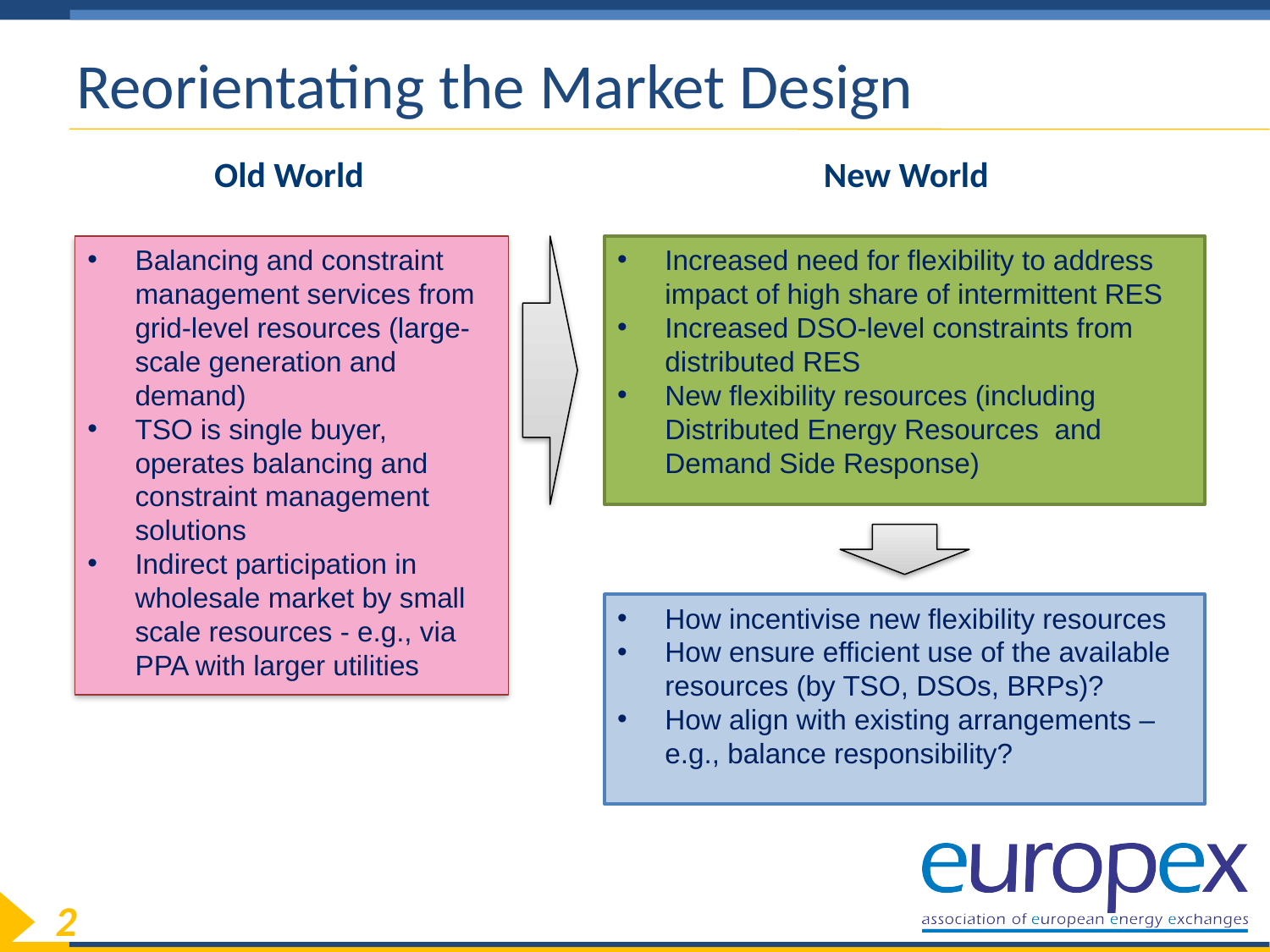

# Reorientating the Market Design
New World
Old World
Balancing and constraint management services from grid-level resources (large-scale generation and demand)
TSO is single buyer,  operates balancing and constraint management solutions
Indirect participation in wholesale market by small scale resources - e.g., via PPA with larger utilities

Increased need for flexibility to address impact of high share of intermittent RES
Increased DSO-level constraints from distributed RES
New flexibility resources (including Distributed Energy Resources  and Demand Side Response)

How incentivise new flexibility resources
How ensure efficient use of the available resources (by TSO, DSOs, BRPs)?
How align with existing arrangements – e.g., balance responsibility?
2